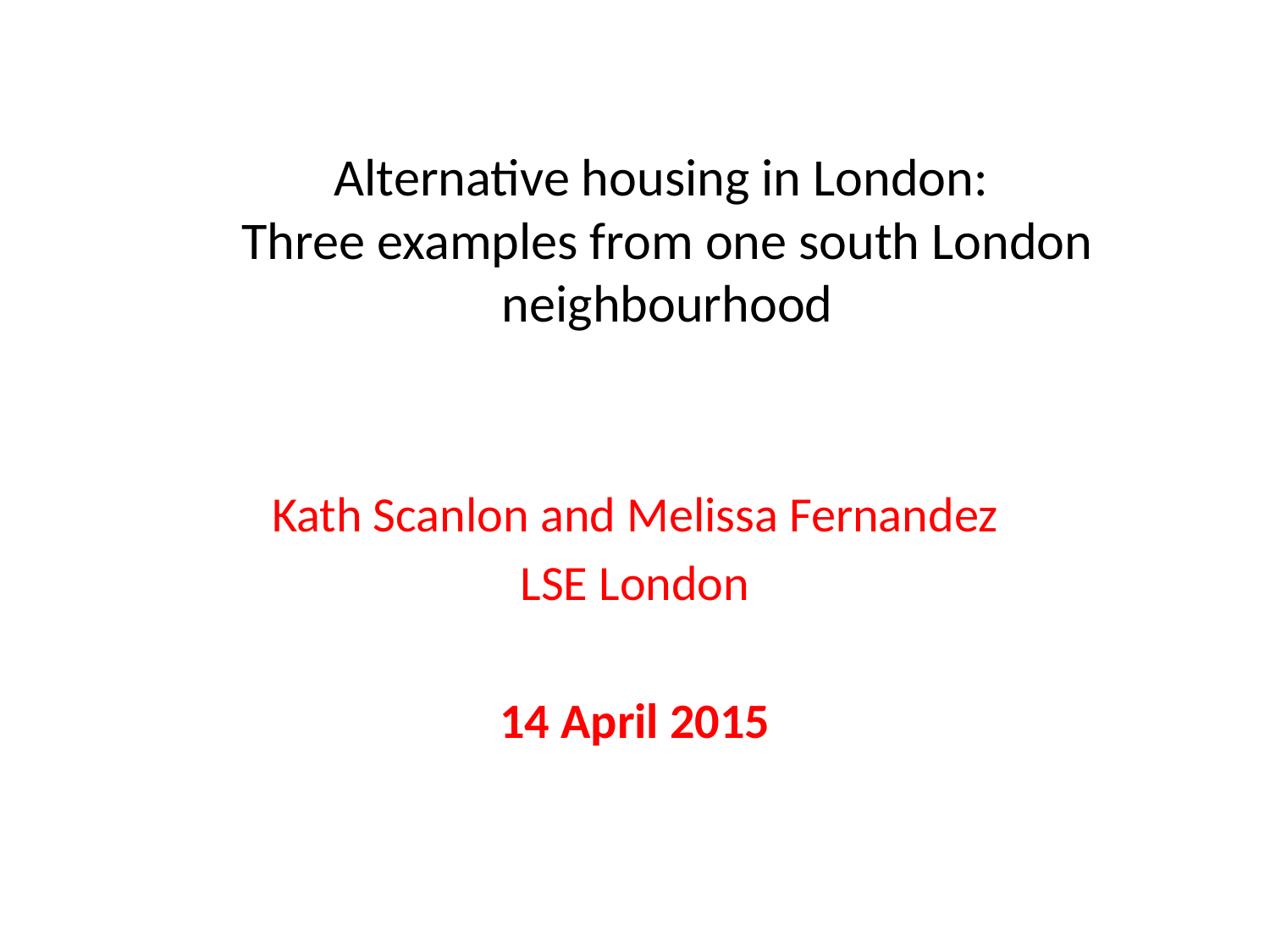

# Alternative housing in London: Three examples from one south London neighbourhood
Kath Scanlon and Melissa Fernandez
LSE London

14 April 2015